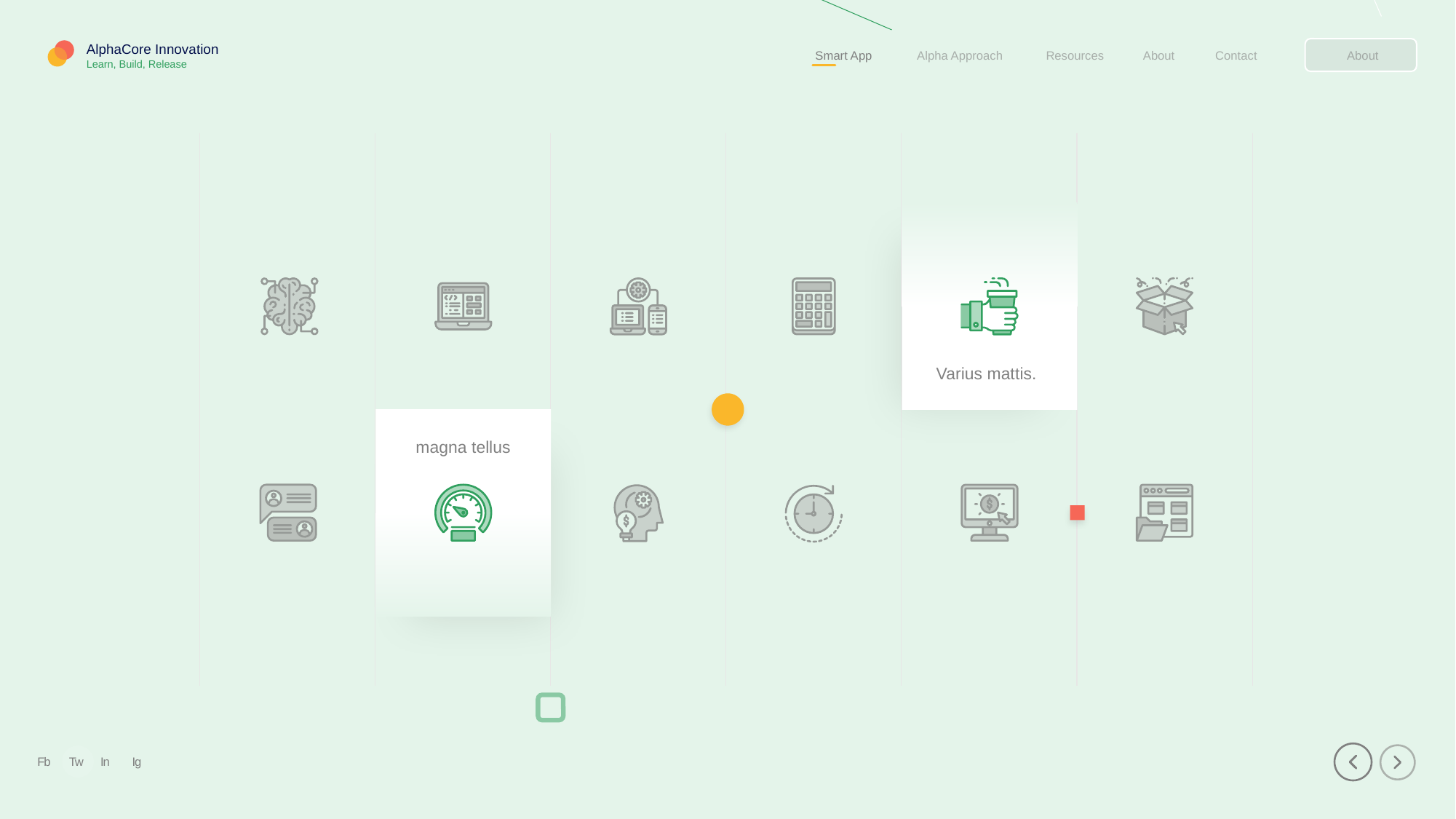

AlphaCore Innovation

Smart App
Alpha Approach
Resources
About
Contact
About
Learn, Build, Release

Varius mattis.

magna tellus

Fb
Tw
In
Ig